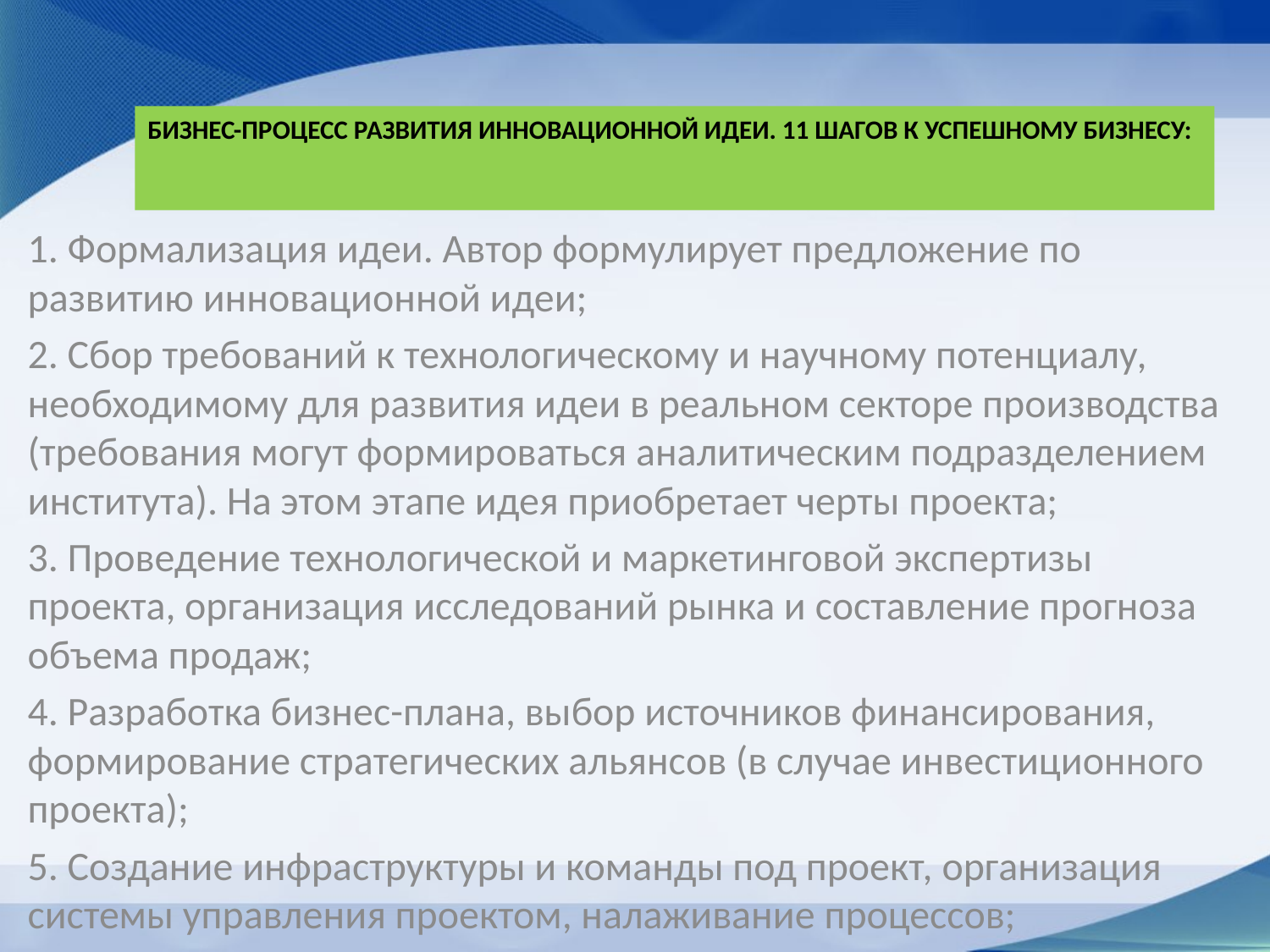

# Бизнес-процесс развития инновационной идеи. 11 шагов к успешному бизнесу:
1. Формализация идеи. Автор формулирует предложение по развитию инновационной идеи;
2. Сбор требований к технологическому и научному потенциалу, необходимому для развития идеи в реальном секторе производства (требования могут формироваться аналитическим подразделением института). На этом этапе идея приобретает черты проекта;
3. Проведение технологической и маркетинговой экспертизы проекта, организация исследований рынка и составление прогноза объема продаж;
4. Разработка бизнес-плана, выбор источников финансирования, формирование стратегических альянсов (в случае инвестиционного проекта);
5. Создание инфраструктуры и команды под проект, организация системы управления проектом, налаживание процессов;